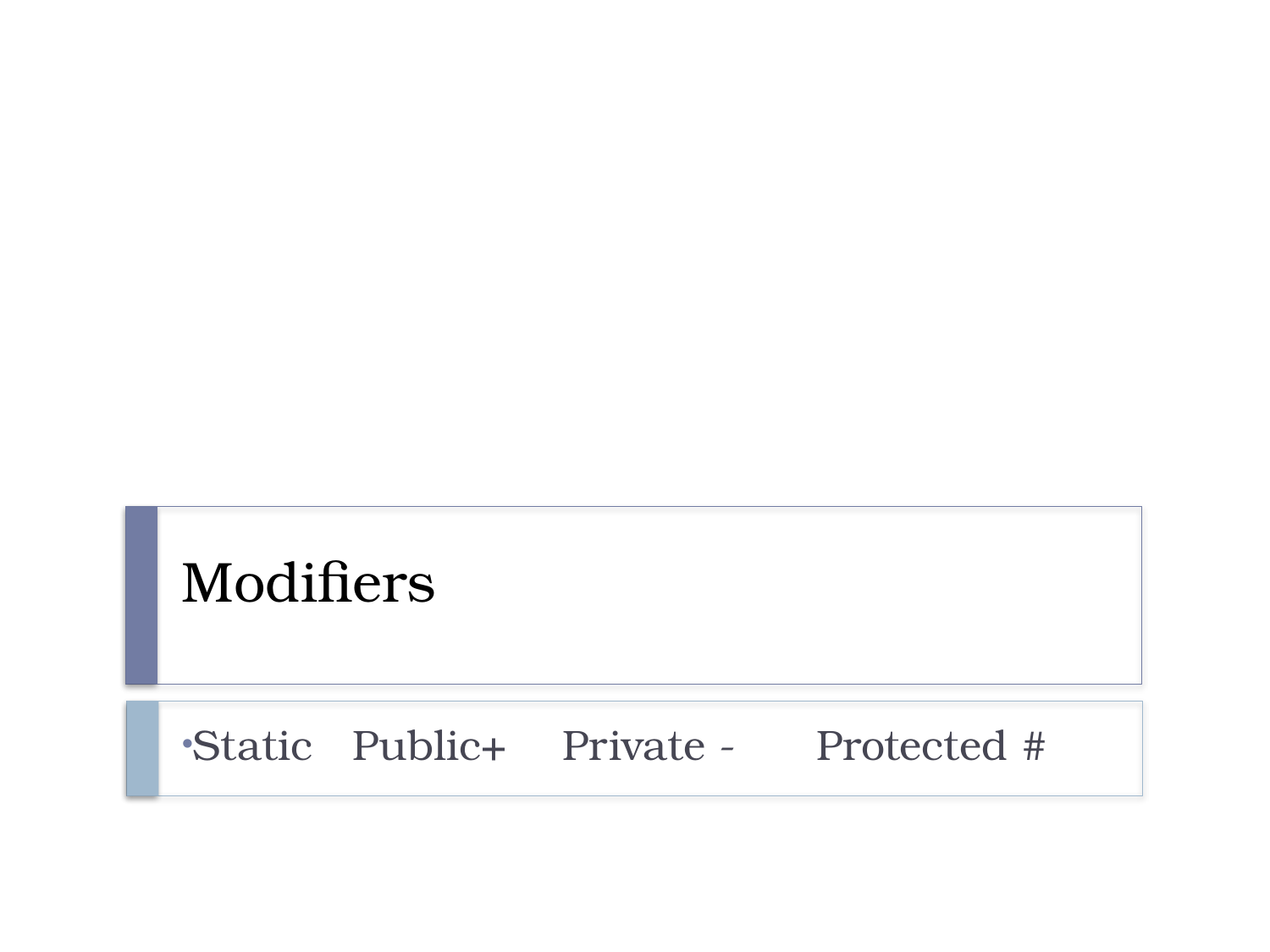

# Modifiers
Static   Public+	Private -	Protected #